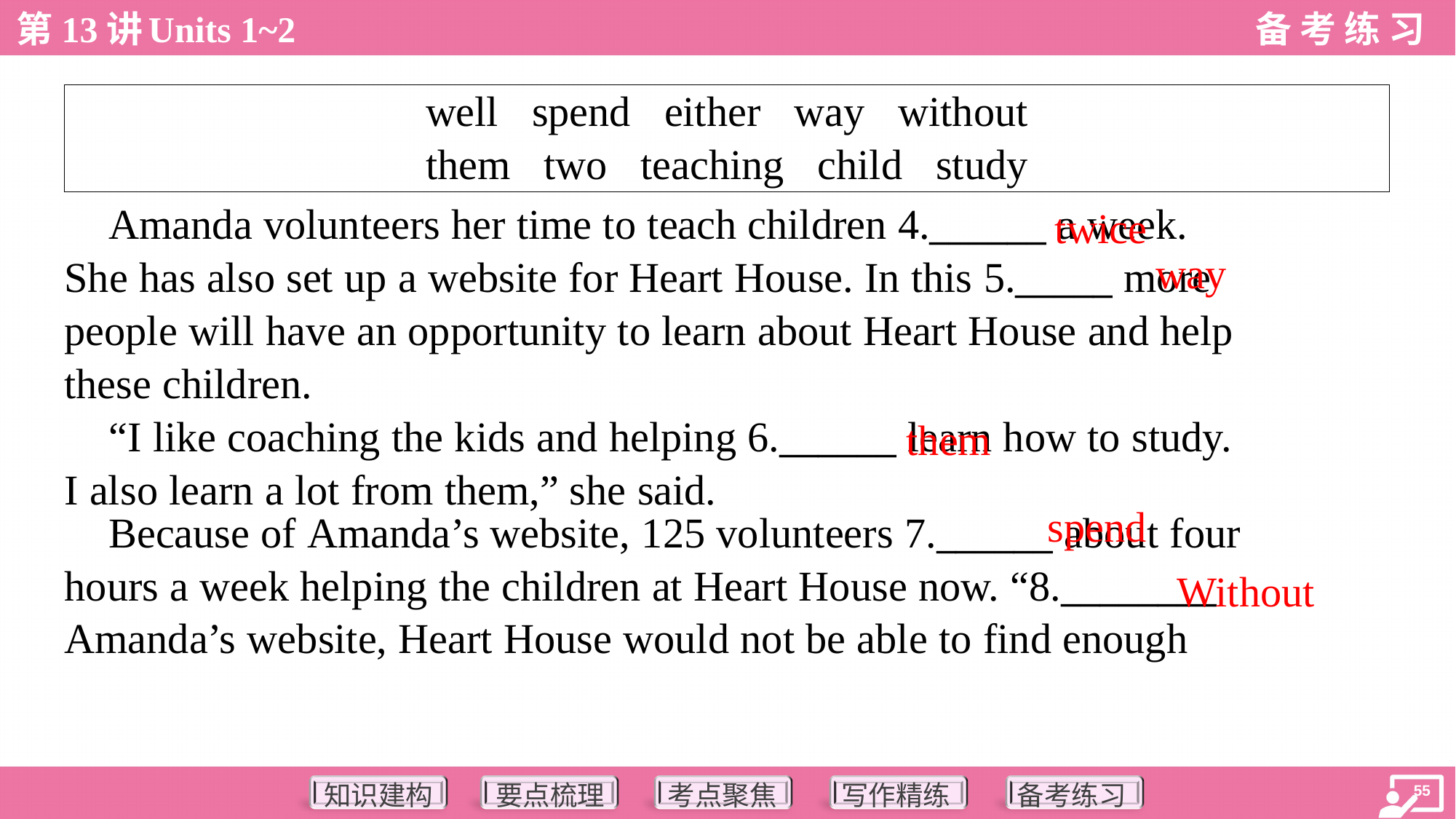

| well spend either way without them two teaching child study |
| --- |
twice
    Amanda volunteers her time to teach children 4.______ a week.
She has also set up a website for Heart House. In this 5._____ more
people will have an opportunity to learn about Heart House and help
these children.
    “I like coaching the kids and helping 6.______ learn how to study.
I also learn a lot from them,” she said.
way
them
spend
    Because of Amanda’s website, 125 volunteers 7.______ about four
hours a week helping the children at Heart House now. “8.________
Amanda’s website, Heart House would not be able to find enough

Without